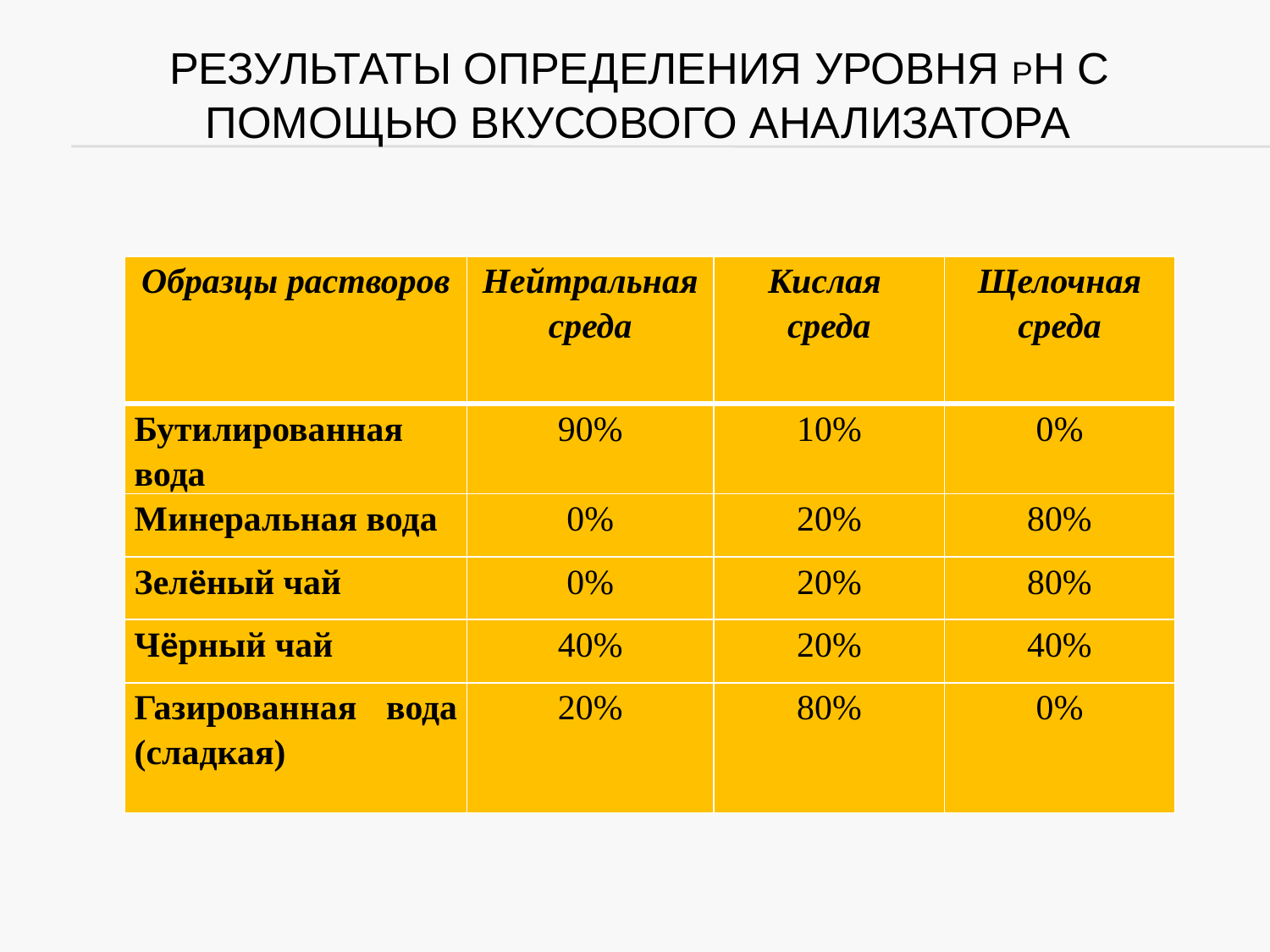

# Результаты определения уровня pH с  помощью вкусового анализатора
| Образцы растворов | Нейтральная среда | Кислая среда | Щелочная среда |
| --- | --- | --- | --- |
| Бутилированная вода | 90% | 10% | 0% |
| Минеральная вода | 0% | 20% | 80% |
| Зелёный чай | 0% | 20% | 80% |
| Чёрный чай | 40% | 20% | 40% |
| Газированная вода (сладкая) | 20% | 80% | 0% |